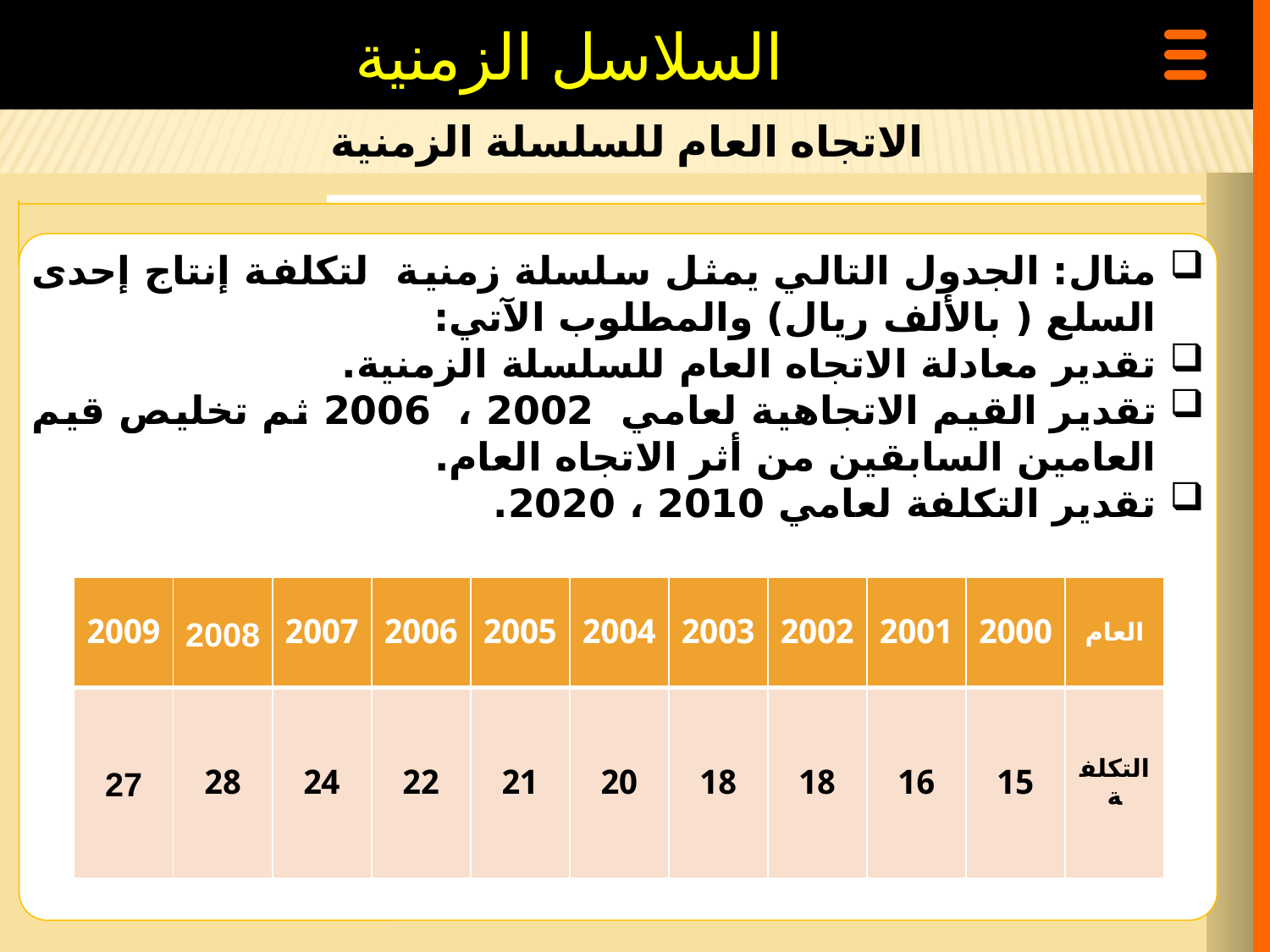

السلاسل الزمنية

الاتجاه العام للسلسلة الزمنية

مثال: الجدول التالي يمثل سلسلة زمنية  لتكلفة إنتاج إحدى السلع ( بالألف ريال) والمطلوب الآتي:
تقدير معادلة الاتجاه العام للسلسلة الزمنية.
تقدير القيم الاتجاهية لعامي  2002 ،  2006 ثم تخليص قيم العامين السابقين من أثر الاتجاه العام.
تقدير التكلفة لعامي 2010 ، 2020.

| 2009 | 2008 | 2007 | 2006 | 2005 | 2004 | 2003 | 2002 | 2001 | 2000 | العام |
| --- | --- | --- | --- | --- | --- | --- | --- | --- | --- | --- |
| 27 | 28 | 24 | 22 | 21 | 20 | 18 | 18 | 16 | 15 | التكلفة |